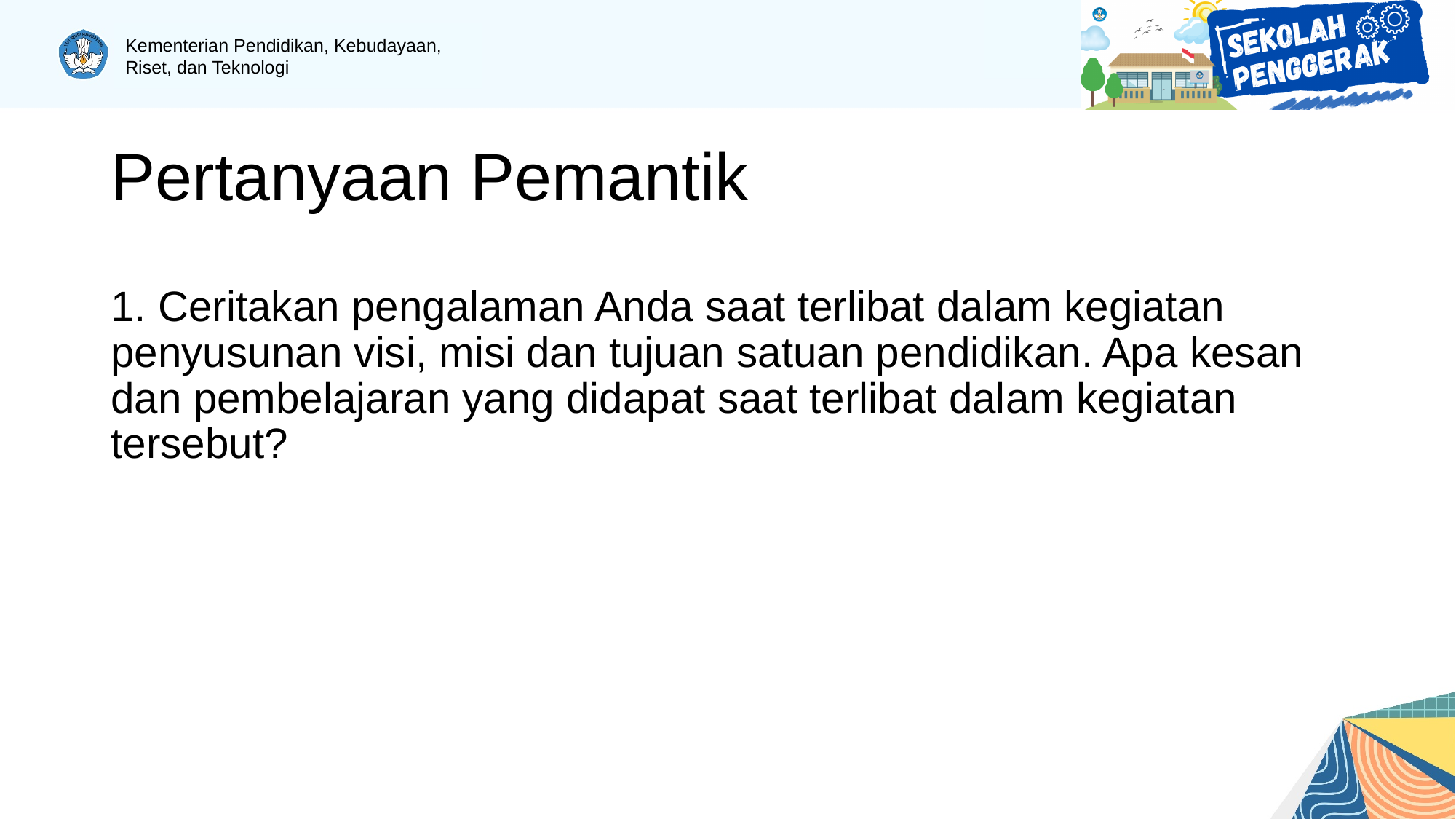

# Pertanyaan Pemantik
1. Ceritakan pengalaman Anda saat terlibat dalam kegiatan penyusunan visi, misi dan tujuan satuan pendidikan. Apa kesan dan pembelajaran yang didapat saat terlibat dalam kegiatan tersebut?